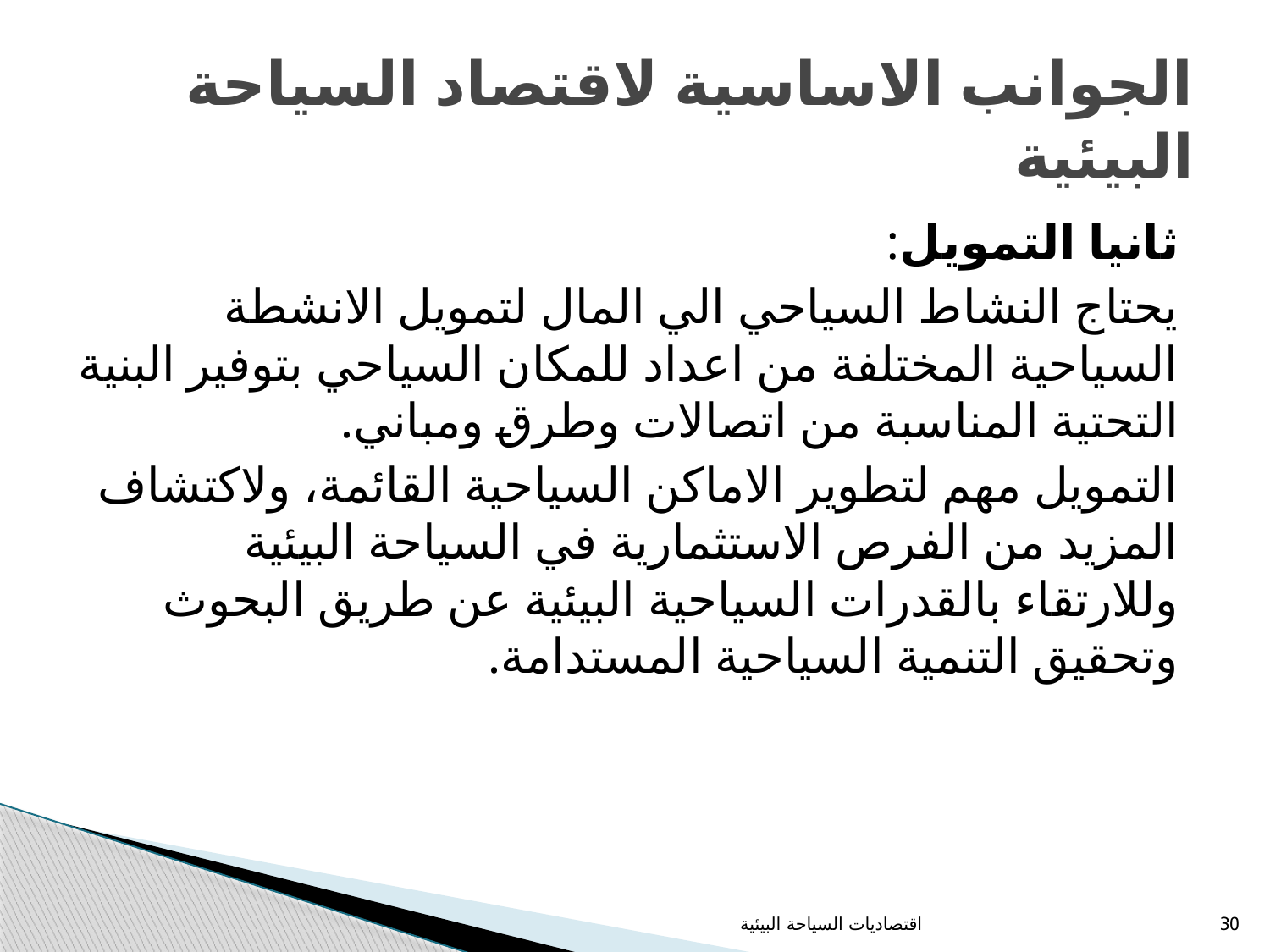

# الجوانب الاساسية لاقتصاد السياحة البيئية
ثانيا التمويل:
يحتاج النشاط السياحي الي المال لتمويل الانشطة السياحية المختلفة من اعداد للمكان السياحي بتوفير البنية التحتية المناسبة من اتصالات وطرق ومباني.
التمويل مهم لتطوير الاماكن السياحية القائمة، ولاكتشاف المزيد من الفرص الاستثمارية في السياحة البيئية وللارتقاء بالقدرات السياحية البيئية عن طريق البحوث وتحقيق التنمية السياحية المستدامة.
اقتصاديات السياحة البيئية
30